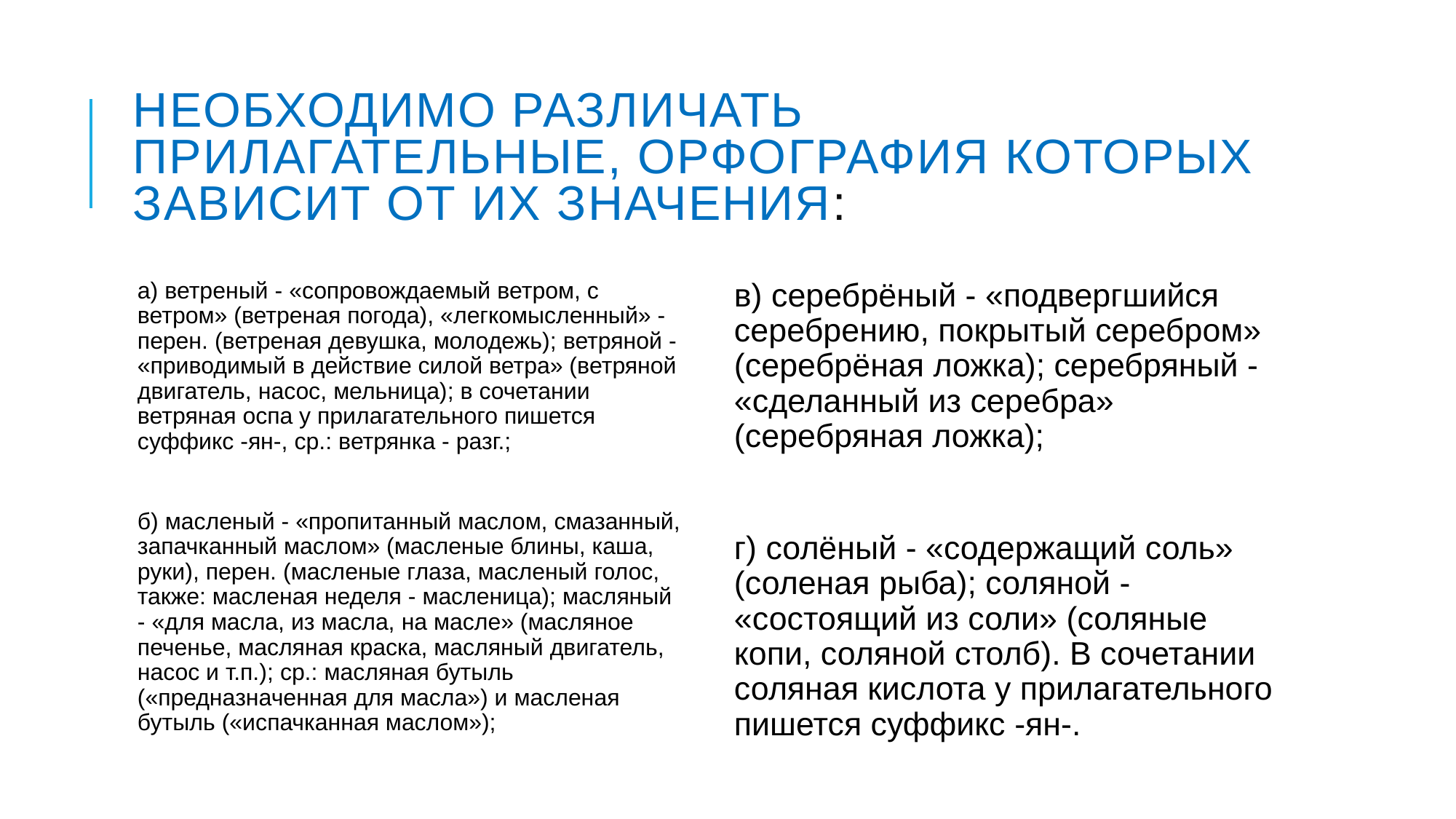

# Необходимо различать прилагательные, орфография которых зависит от их значения:
а) ветреный - «сопровождаемый ветром, с ветром» (ветреная погода), «легкомысленный» - перен. (ветреная девушка, молодежь); ветряной - «приводимый в действие силой ветра» (ветряной двигатель, насос, мельница); в сочетании ветряная оспа у прилагательного пишется суффикс -ян-, ср.: ветрянка - разг.;

б) масленый - «пропитанный маслом, смазанный, запачканный маслом» (масленые блины, каша, руки), перен. (масленые глаза, масленый голос, также: масленая неделя - масленица); масляный - «для масла, из масла, на масле» (масляное печенье, масляная краска, масляный двигатель, насос и т.п.); ср.: масляная бутыль («предназначенная для масла») и масленая бутыль («испачканная маслом»);

в) серебрёный - «подвергшийся серебрению, покрытый серебром» (серебрёная ложка); серебряный - «сделанный из серебра» (серебряная ложка);

г) солёный - «содержащий соль» (соленая рыба); соляной - «состоящий из соли» (соляные копи, соляной столб). В сочетании соляная кислота у прилагательного пишется суффикс -ян-.